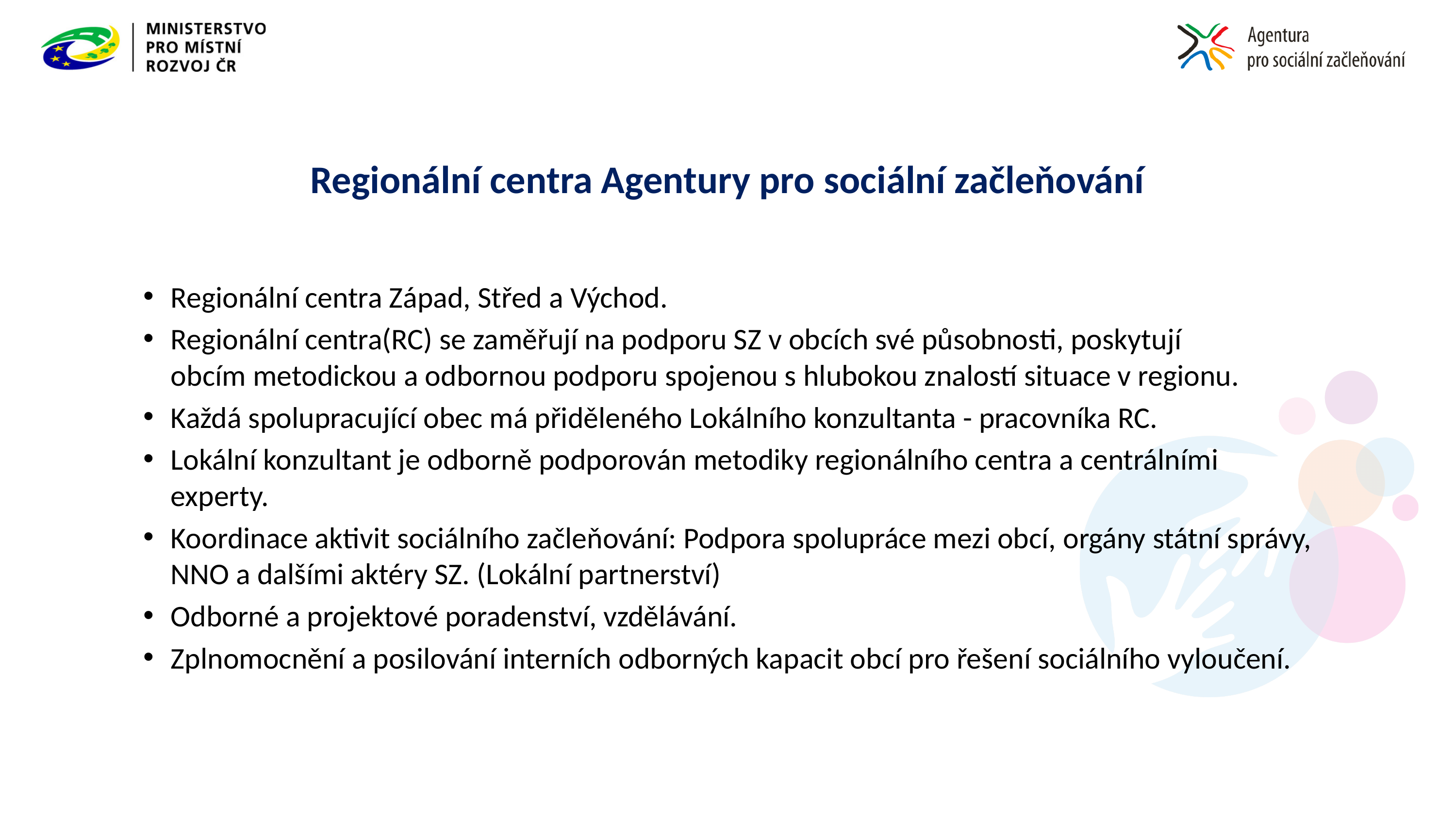

# Regionální centra Agentury pro sociální začleňování
Regionální centra Západ, Střed a Východ.
Regionální centra(RC) se zaměřují na podporu SZ v obcích své působnosti, poskytují obcím metodickou a odbornou podporu spojenou s hlubokou znalostí situace v regionu.
Každá spolupracující obec má přiděleného Lokálního konzultanta - pracovníka RC.
Lokální konzultant je odborně podporován metodiky regionálního centra a centrálními experty.
Koordinace aktivit sociálního začleňování: Podpora spolupráce mezi obcí, orgány státní správy, NNO a dalšími aktéry SZ. (Lokální partnerství)
Odborné a projektové poradenství, vzdělávání.
Zplnomocnění a posilování interních odborných kapacit obcí pro řešení sociálního vyloučení.